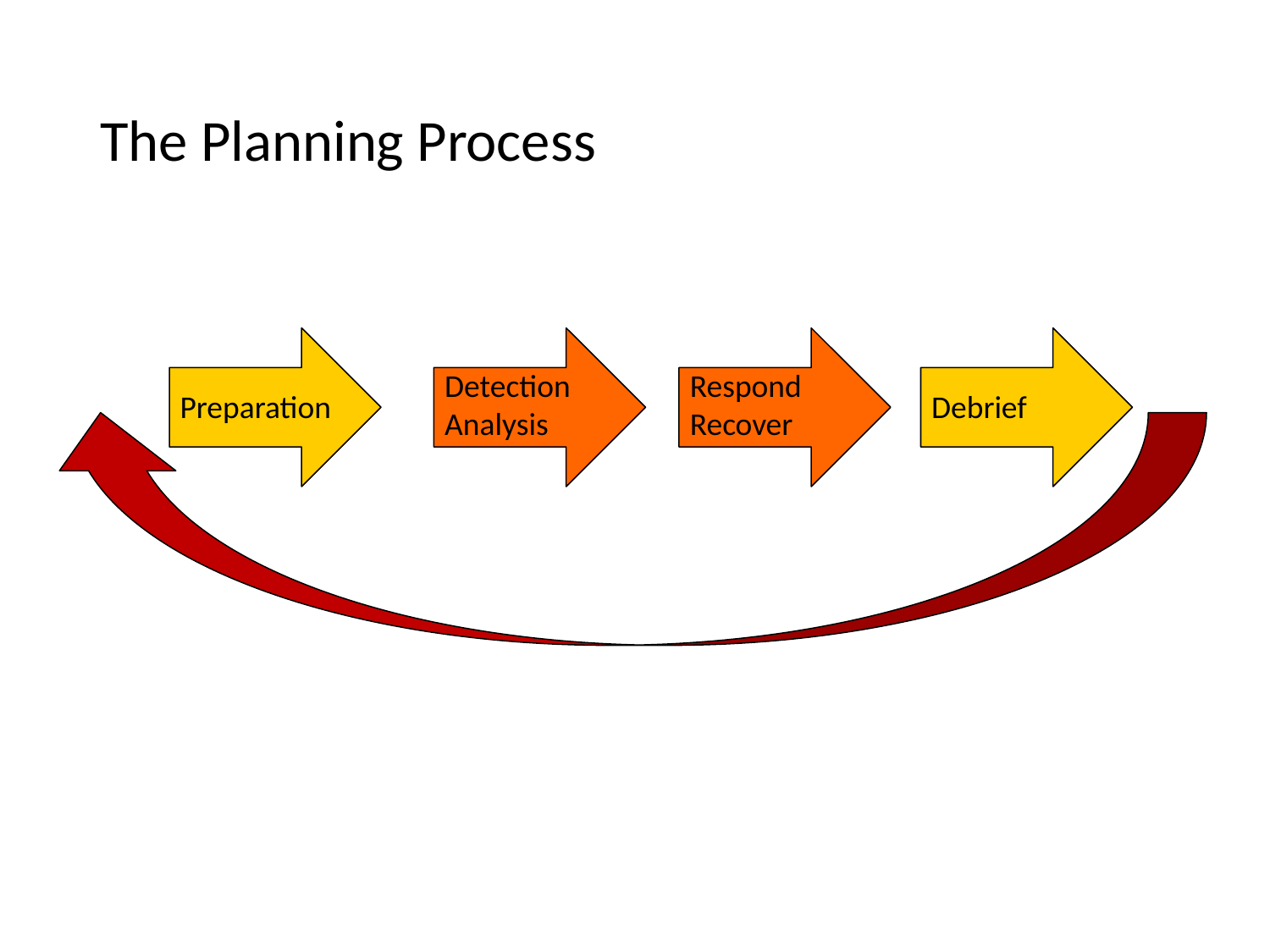

# The Planning Process

Detection
Analysis
Respond
Recover
Preparation
Debrief